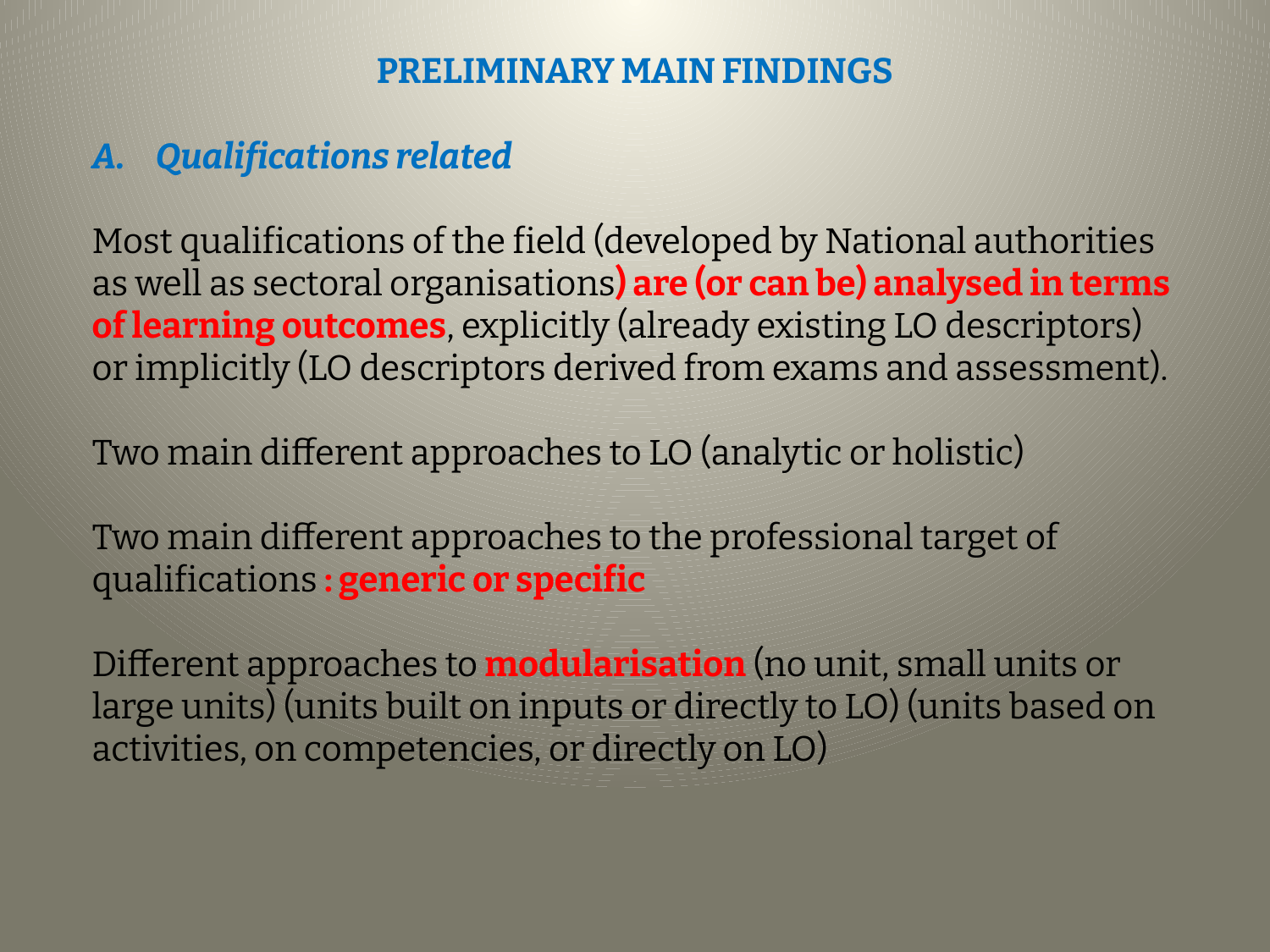

PRELIMINARY MAIN FINDINGS

Qualifications related

Most qualifications of the field (developed by National authorities as well as sectoral organisations) are (or can be) analysed in terms of learning outcomes, explicitly (already existing LO descriptors) or implicitly (LO descriptors derived from exams and assessment).

Two main different approaches to LO (analytic or holistic)

Two main different approaches to the professional target of qualifications : generic or specific

Different approaches to modularisation (no unit, small units or large units) (units built on inputs or directly to LO) (units based on activities, on competencies, or directly on LO)